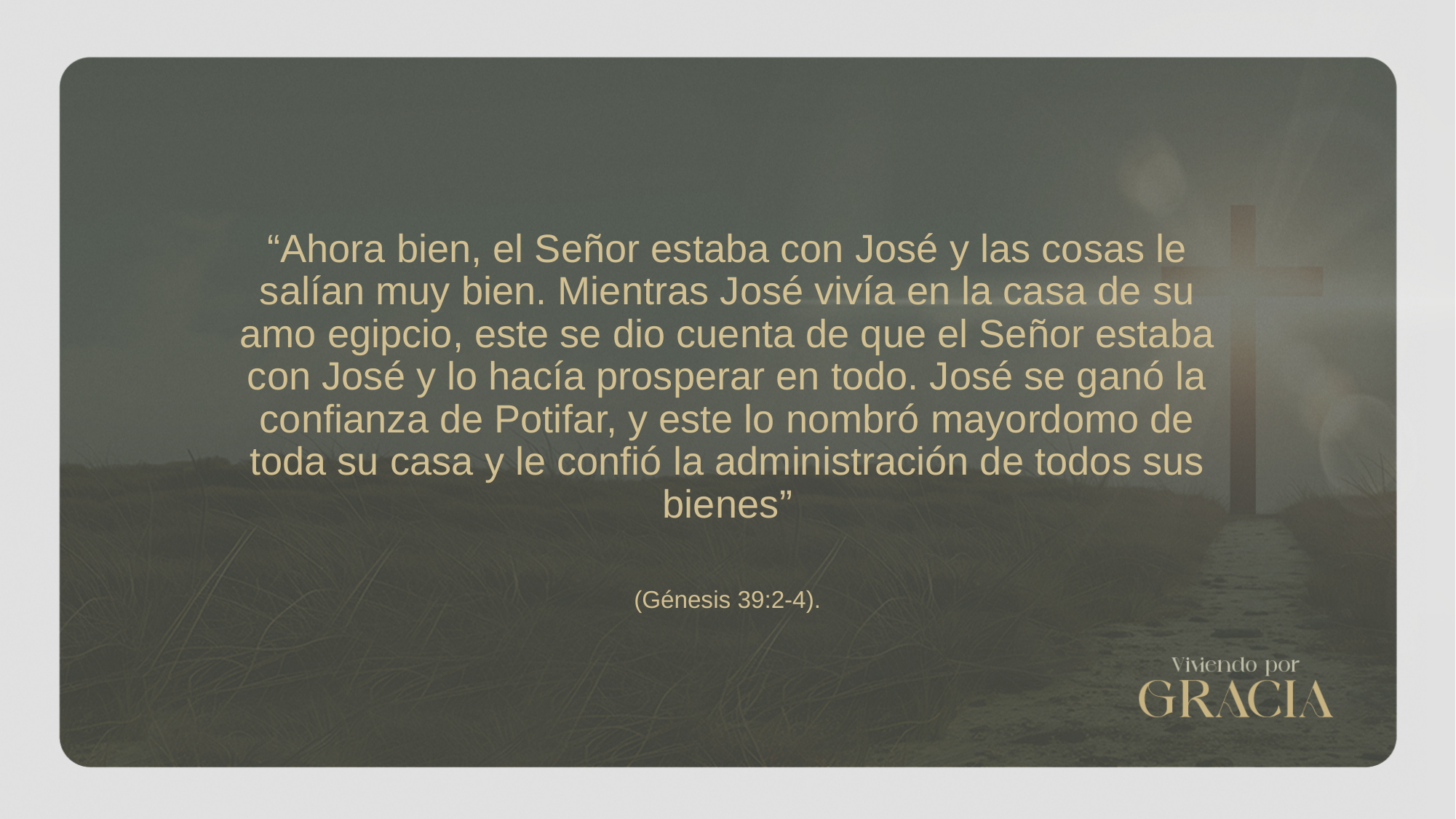

“Ahora bien, el Señor estaba con José y las cosas le salían muy bien. Mientras José vivía en la casa de su amo egipcio, este se dio cuenta de que el Señor estaba con José y lo hacía prosperar en todo. José se ganó la confianza de Potifar, y este lo nombró mayordomo de toda su casa y le confió la administración de todos sus bienes”

(Génesis 39:2-4).